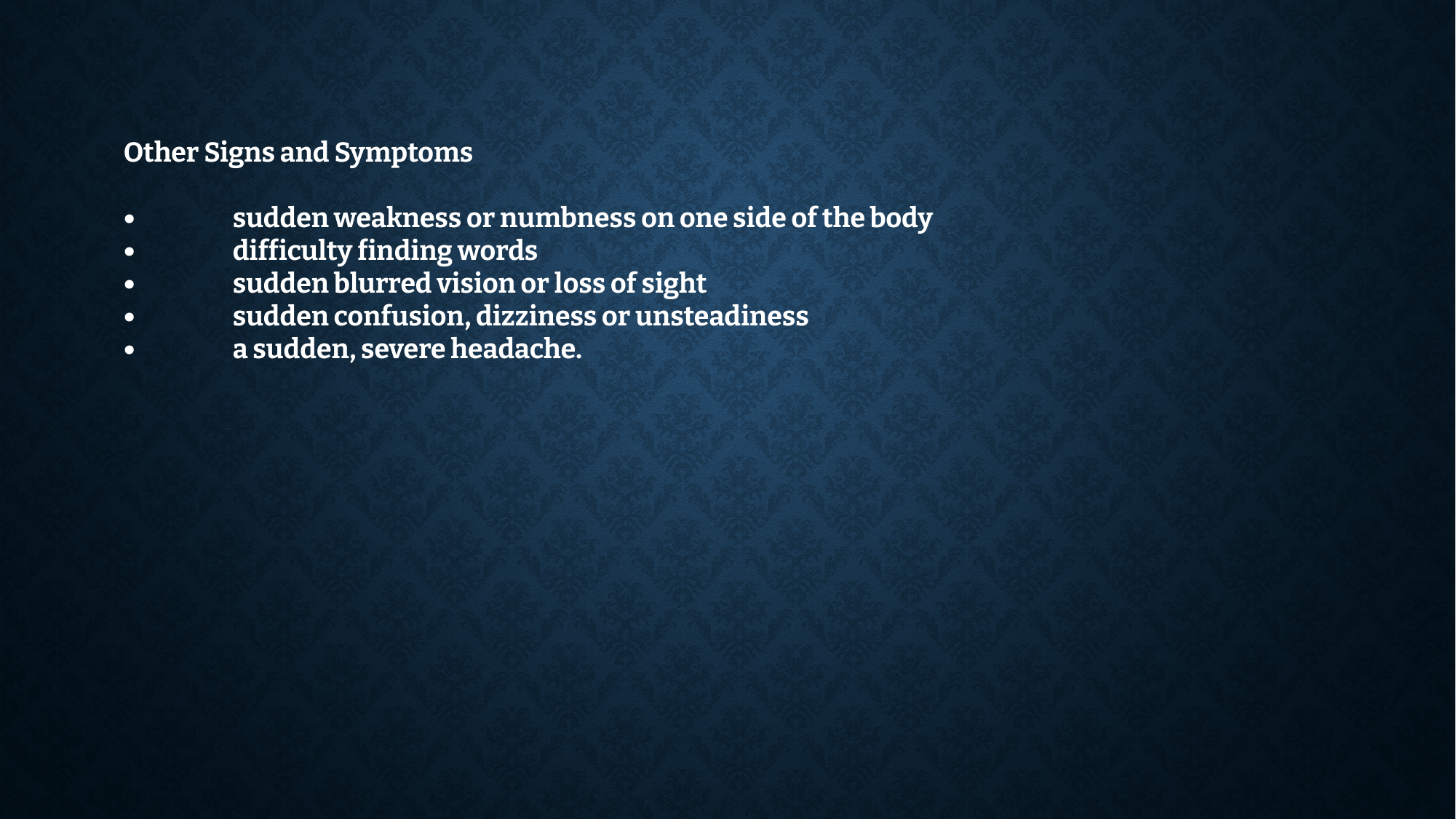

Other Signs and Symptoms

•	sudden weakness or numbness on one side of the body
•	difficulty finding words
•	sudden blurred vision or loss of sight
•	sudden confusion, dizziness or unsteadiness
•	a sudden, severe headache.